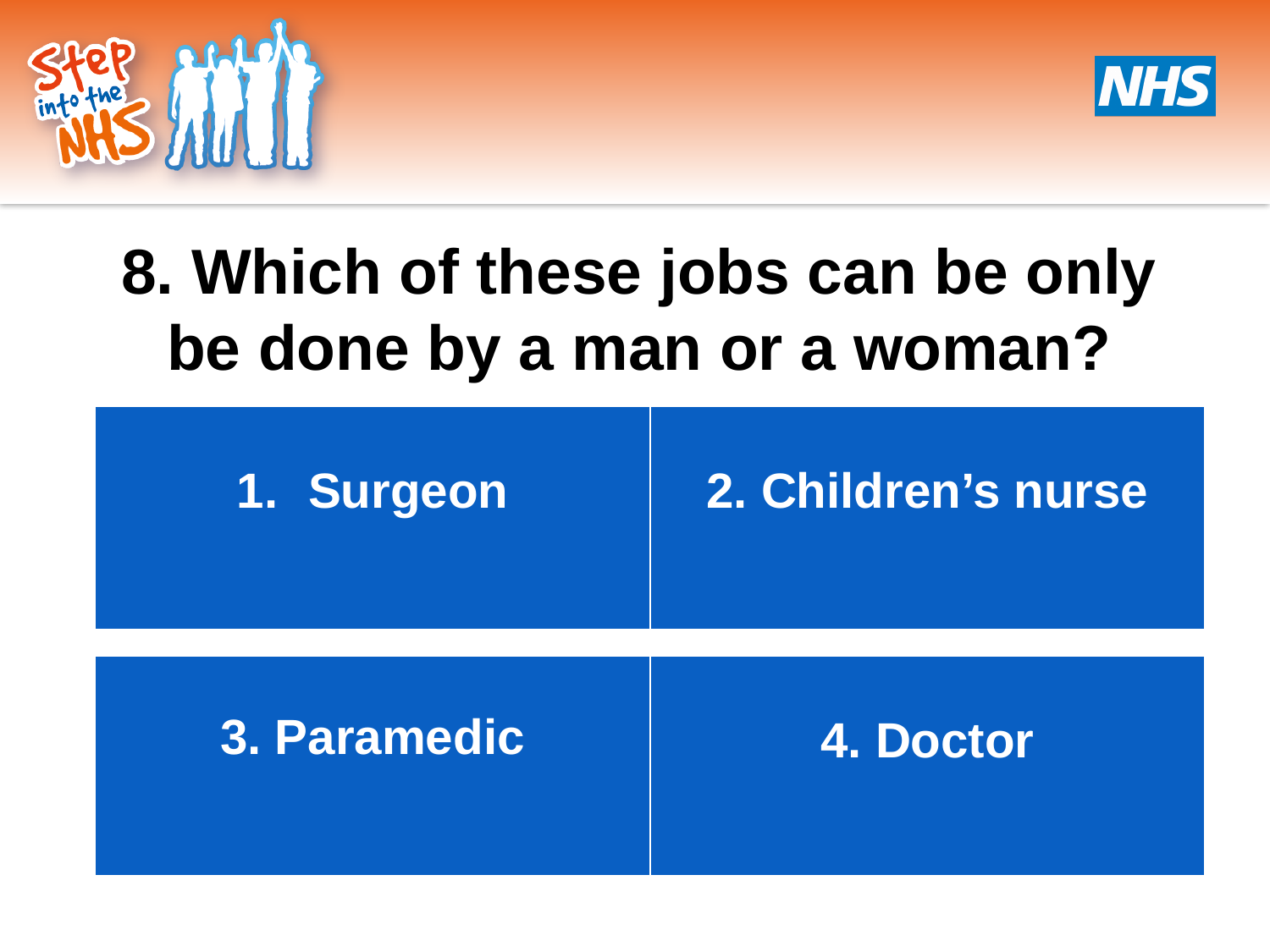

8. Which of these jobs can be only be done by a man or a woman?
| Surgeon | 2. Children’s nurse |
| --- | --- |
| 3. Paramedic | 4. Doctor |
| --- | --- |